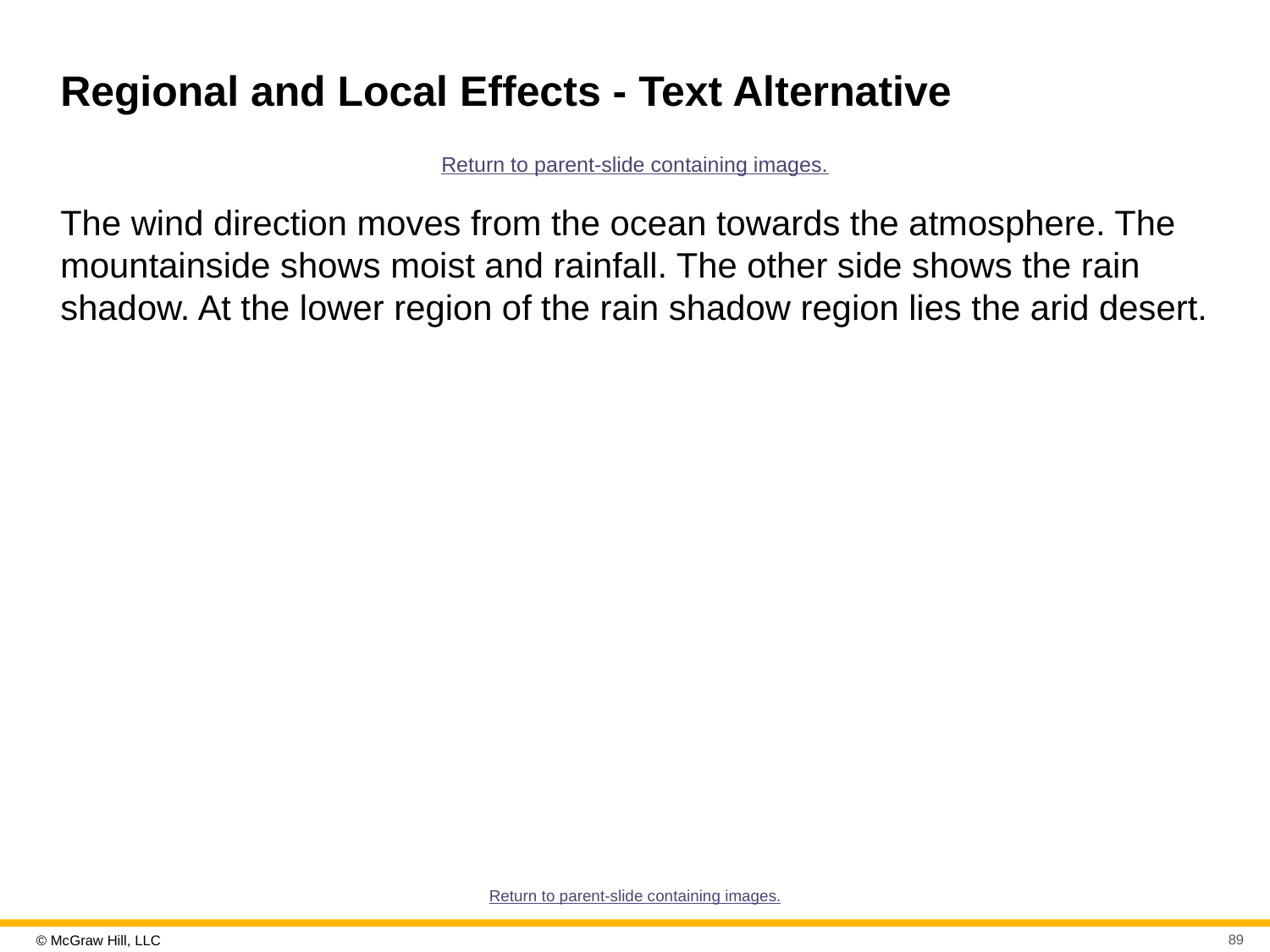

# Regional and Local Effects - Text Alternative
Return to parent-slide containing images.
The wind direction moves from the ocean towards the atmosphere. The mountainside shows moist and rainfall. The other side shows the rain shadow. At the lower region of the rain shadow region lies the arid desert.
Return to parent-slide containing images.
89